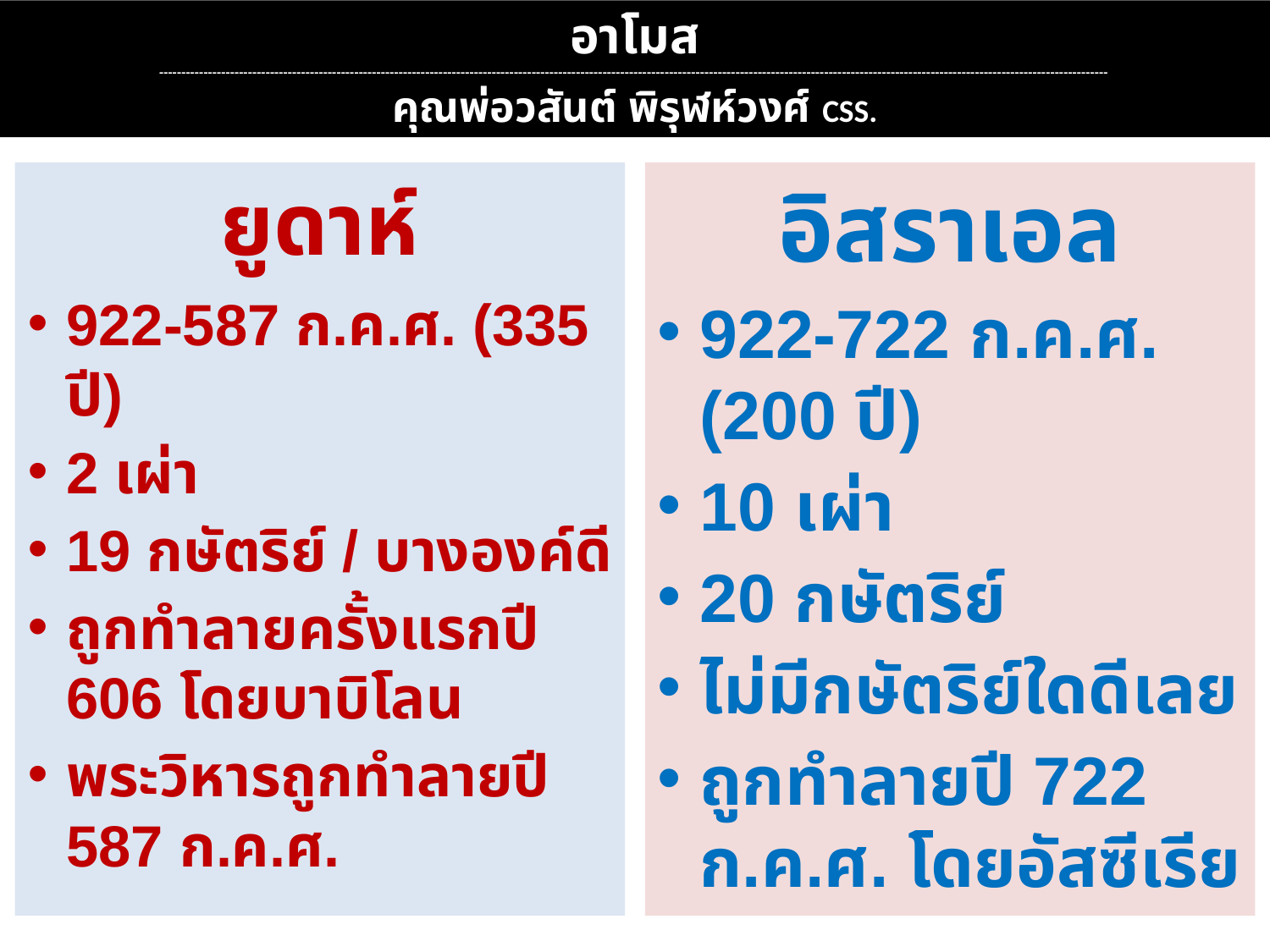

อาโมส
----------------------------------------------------------------------------------------------------------------------------------------------------------------------------------------------------------------------
คุณพ่อวสันต์ พิรุฬห์วงศ์ CSS.
อิสราเอล
922-722 ก.ค.ศ.(200 ปี)
10 เผ่า
20 กษัตริย์
ไม่มีกษัตริย์ใดดีเลย
ถูกทำลายปี 722 ก.ค.ศ. โดยอัสซีเรีย
ยูดาห์
922-587 ก.ค.ศ. (335 ปี)
2 เผ่า
19 กษัตริย์ / บางองค์ดี
ถูกทำลายครั้งแรกปี 606 โดยบาบิโลน
พระวิหารถูกทำลายปี 587 ก.ค.ศ.